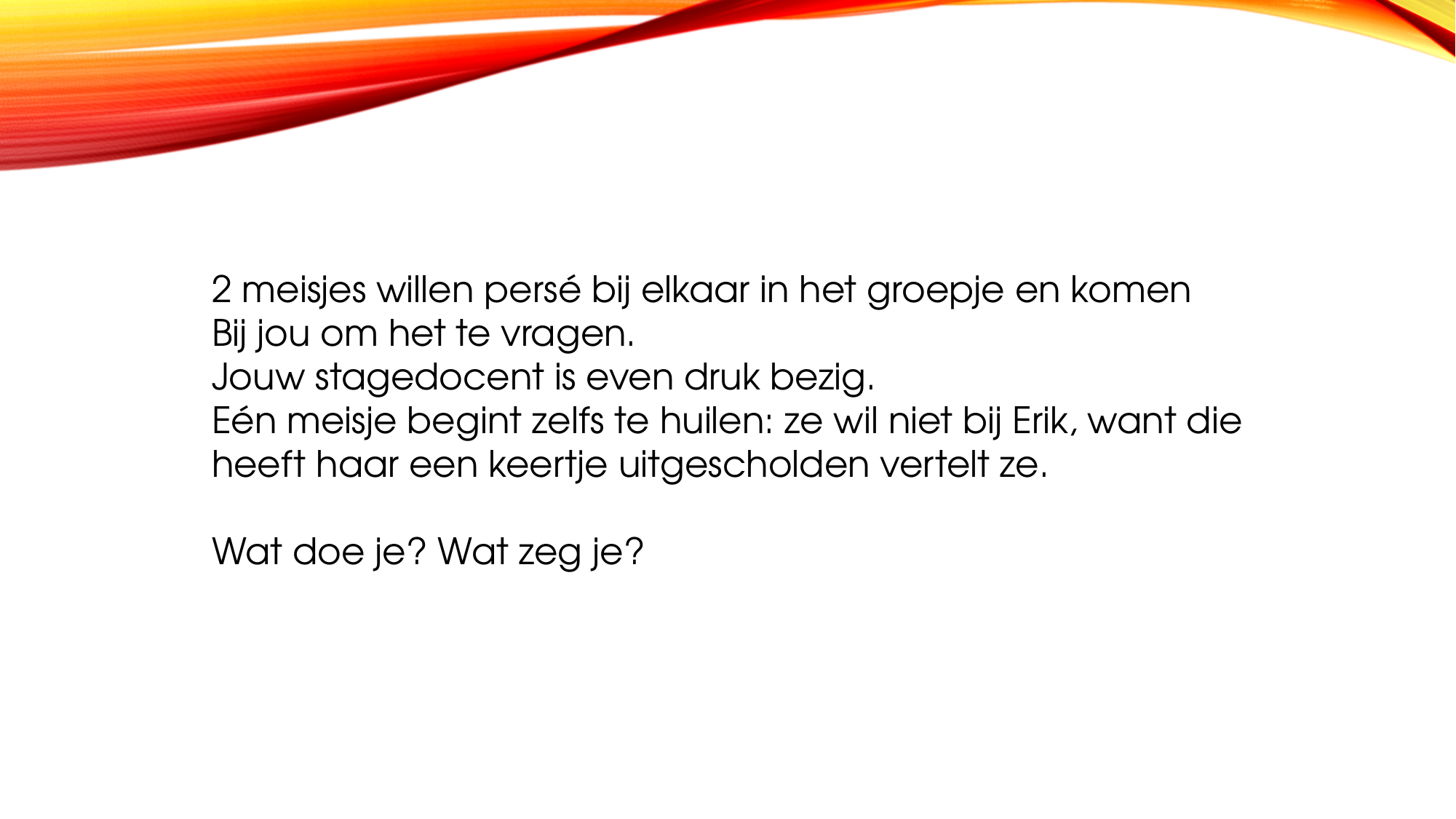

2 meisjes willen persé bij elkaar in het groepje en komen
Bij jou om het te vragen.
Jouw stagedocent is even druk bezig.
Eén meisje begint zelfs te huilen: ze wil niet bij Erik, want die
heeft haar een keertje uitgescholden vertelt ze.

Wat doe je? Wat zeg je?